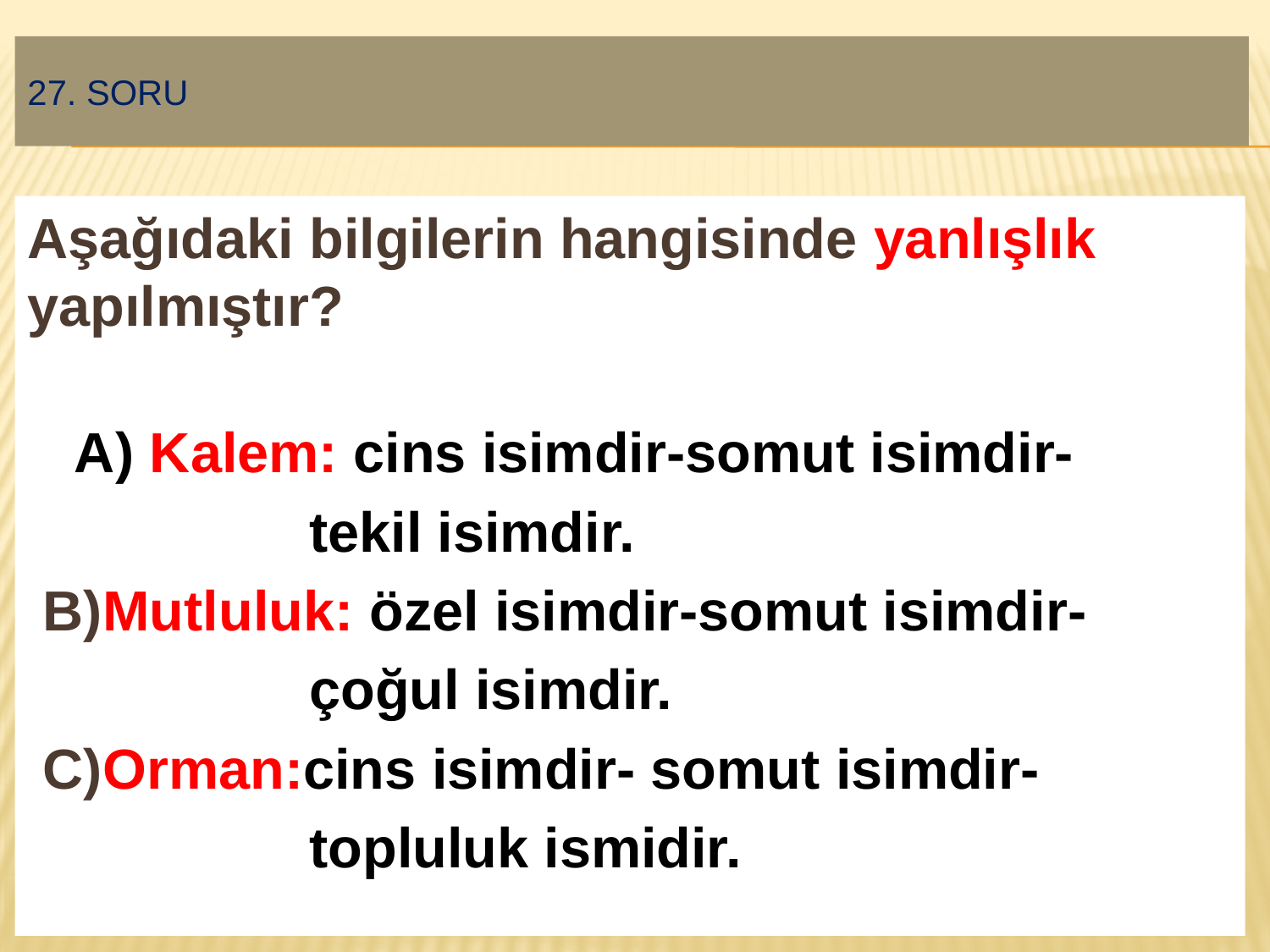

# 27. SORU
Aşağıdaki bilgilerin hangisinde yanlışlık yapılmıştır?
                                                                                A) Kalem: cins isimdir-somut isimdir-
                  tekil isimdir.
 B)Mutluluk: özel isimdir-somut isimdir-
                  çoğul isimdir.
 C)Orman:cins isimdir- somut isimdir-
                  topluluk ismidir.